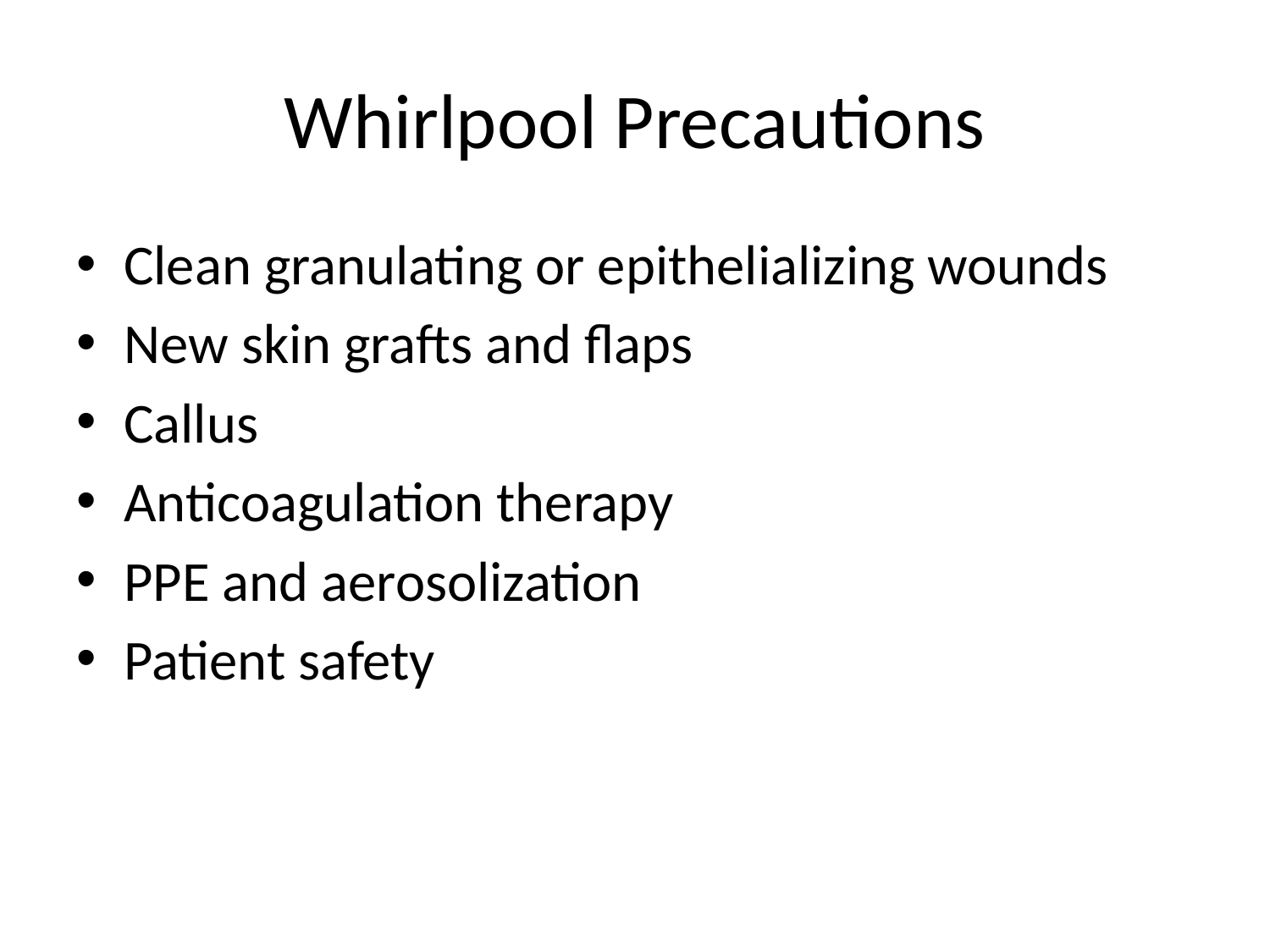

# Whirlpool Precautions
Clean granulating or epithelializing wounds
New skin grafts and flaps
Callus
Anticoagulation therapy
PPE and aerosolization
Patient safety